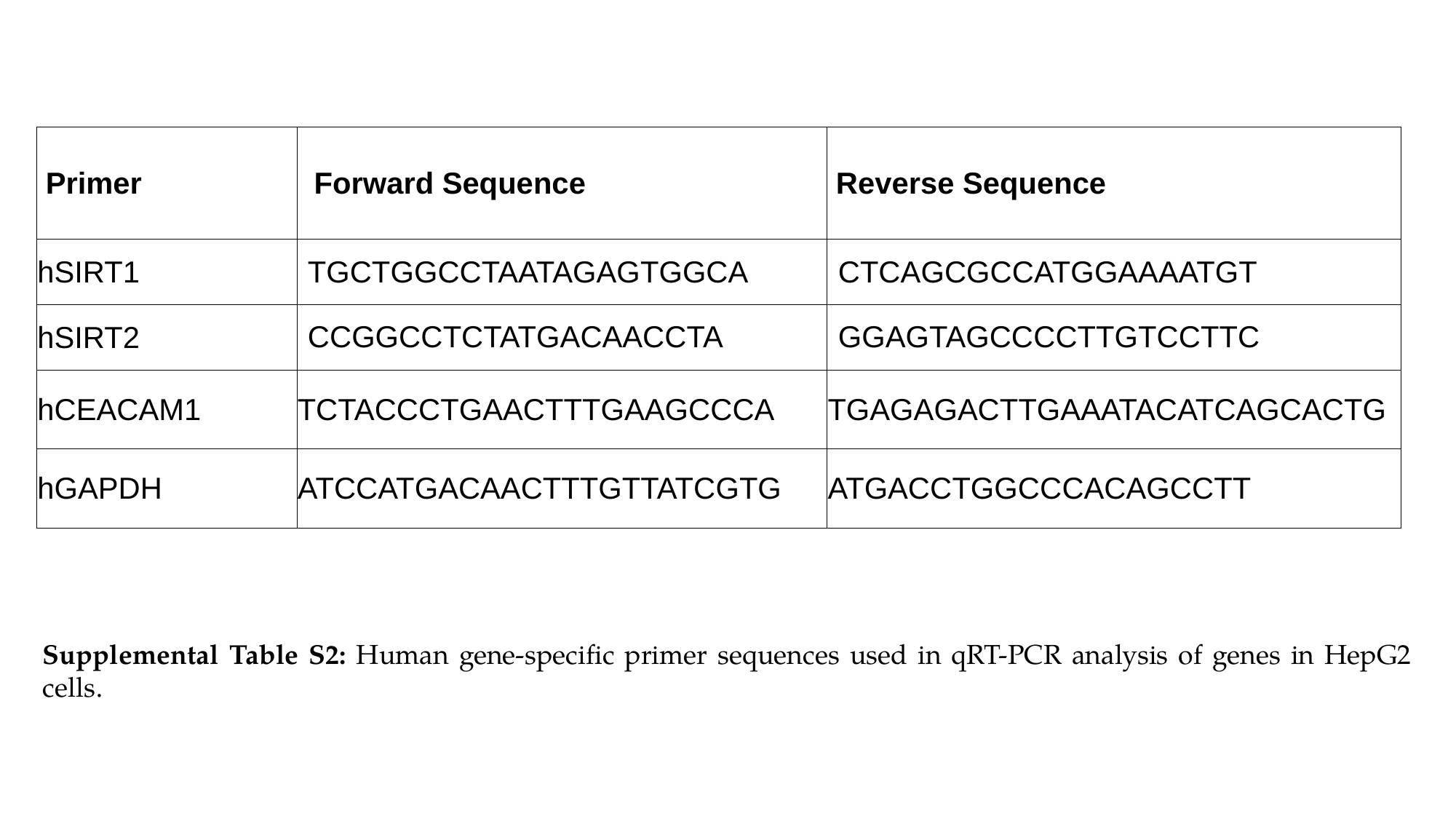

| Primer | Forward Sequence | Reverse Sequence |
| --- | --- | --- |
| hSIRT1 | TGCTGGCCTAATAGAGTGGCA | CTCAGCGCCATGGAAAATGT |
| hSIRT2 | CCGGCCTCTATGACAACCTA​ | GGAGTAGCCCCTTGTCCTTC​ |
| hCEACAM1 | TCTACCCTGAACTTTGAAGCCCA | TGAGAGACTTGAAATACATCAGCACTG |
| hGAPDH | ATCCATGACAACTTTGTTATCGTG | ATGACCTGGCCCACAGCCTT |
Supplemental Table S2: Human gene-specific primer sequences used in qRT-PCR analysis of genes in HepG2 cells.